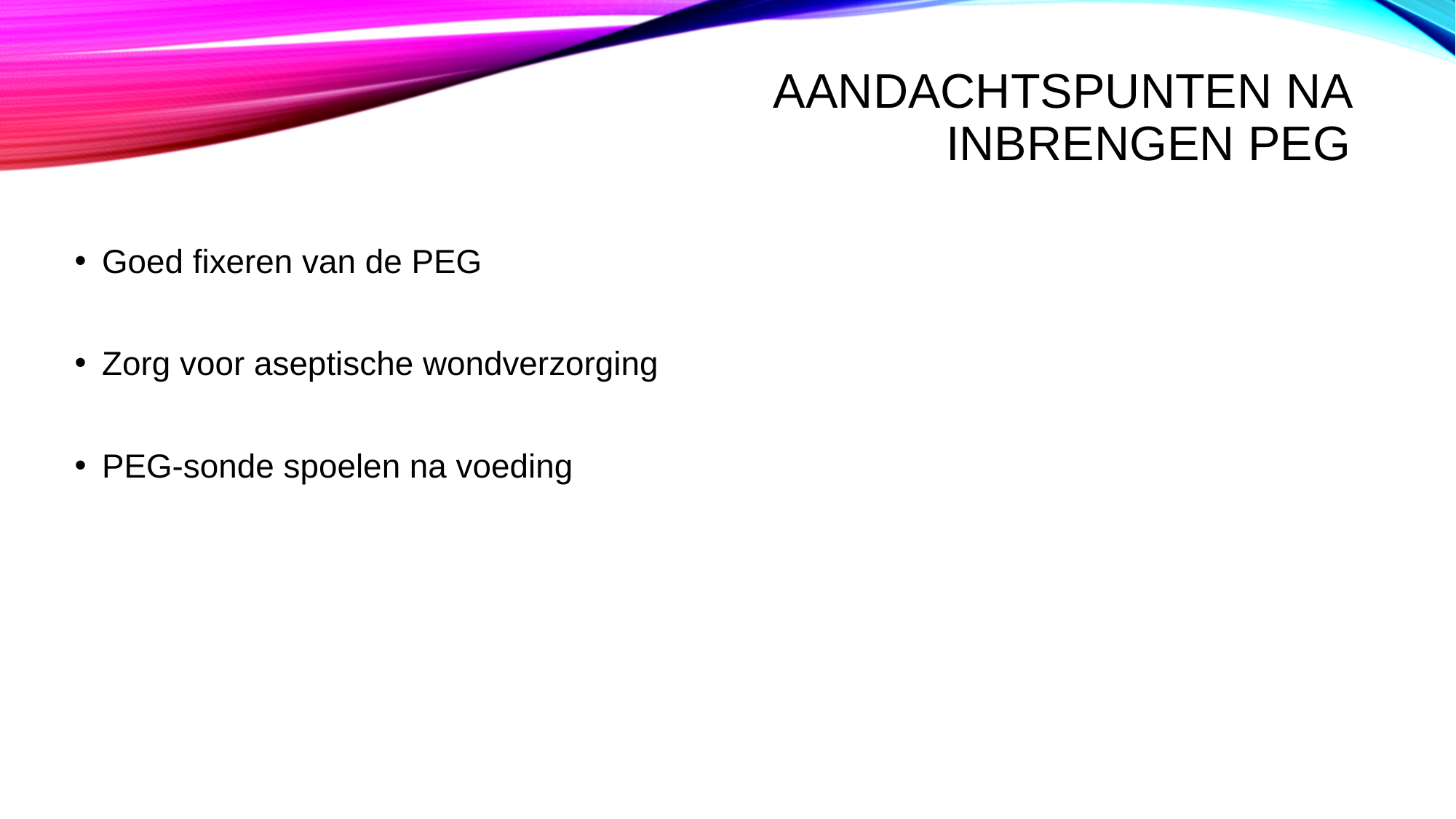

# Aandachtspunten na inbrengen PEG
Goed fixeren van de PEG

Zorg voor aseptische wondverzorging

PEG-sonde spoelen na voeding